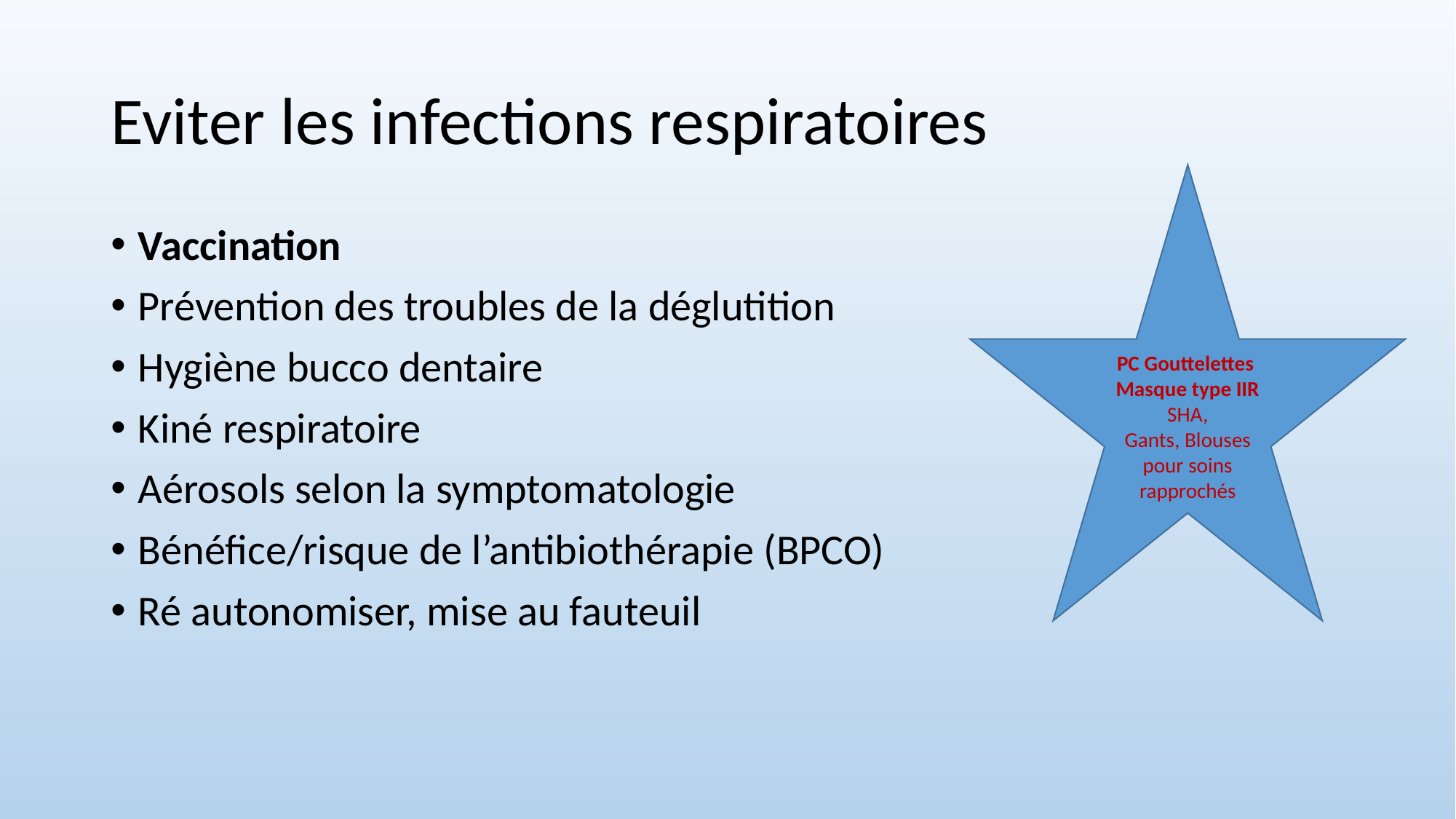

# Eviter les infections respiratoires
PC Gouttelettes
Masque type IIR
SHA,
Gants, Blouses pour soins rapprochés
Vaccination
Prévention des troubles de la déglutition
Hygiène bucco dentaire
Kiné respiratoire
Aérosols selon la symptomatologie
Bénéfice/risque de l’antibiothérapie (BPCO)
Ré autonomiser, mise au fauteuil